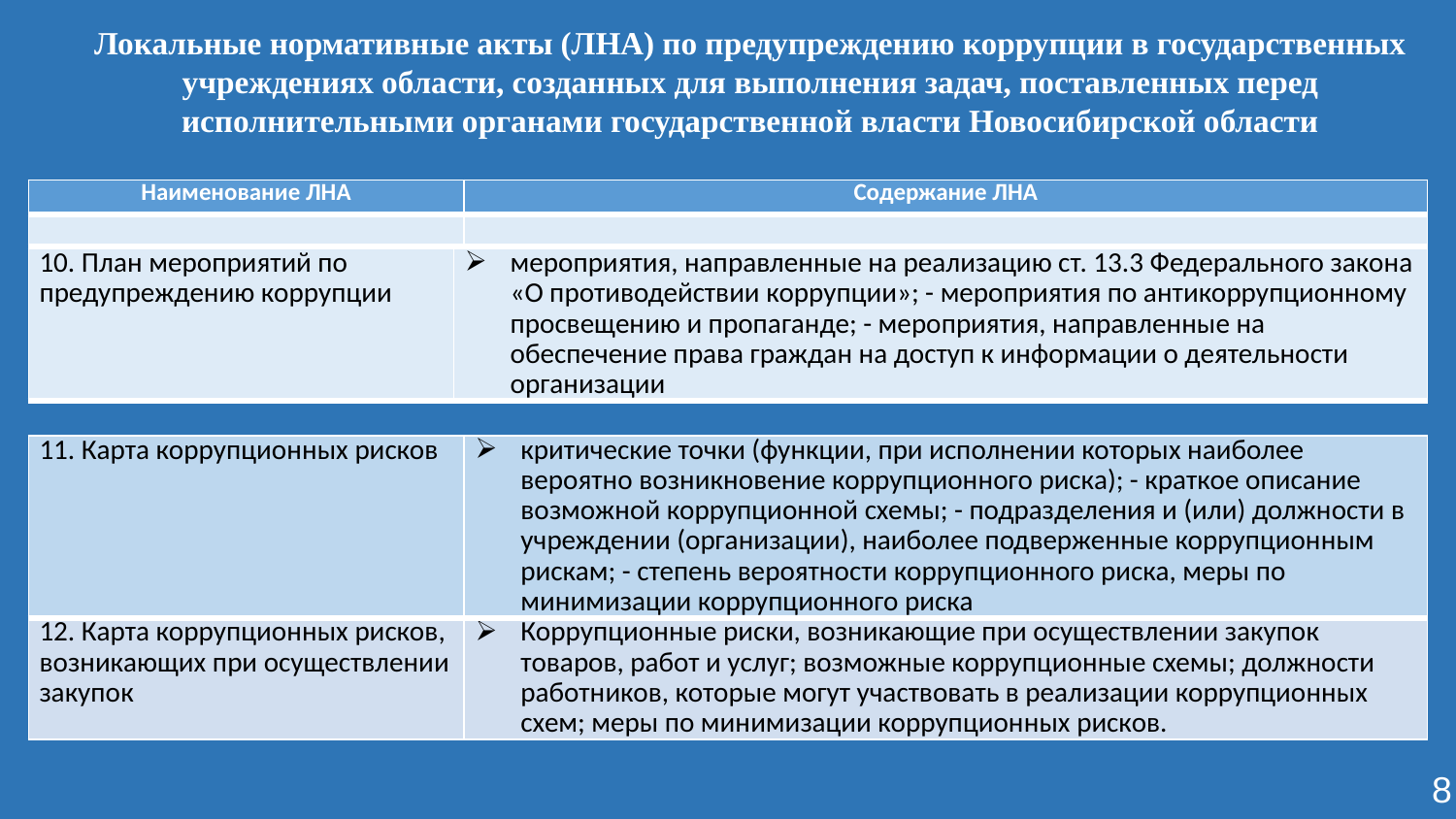

# Локальные нормативные акты (ЛНА) по предупреждению коррупции в государственных учреждениях области, созданных для выполнения задач, поставленных перед исполнительными органами государственной власти Новосибирской области
| Наименование ЛНА | Содержание ЛНА |
| --- | --- |
|  |  |
| --- | --- |
| 10. План мероприятий по предупреждению коррупции | мероприятия, направленные на реализацию ст. 13.3 Федерального закона «О противодействии коррупции»; - мероприятия по антикоррупционному просвещению и пропаганде; - мероприятия, направленные на обеспечение права граждан на доступ к информации о деятельности организации |
| --- | --- |
| 11. Карта коррупционных рисков | критические точки (функции, при исполнении которых наиболее вероятно возникновение коррупционного риска); - краткое описание возможной коррупционной схемы; - подразделения и (или) должности в учреждении (организации), наиболее подверженные коррупционным рискам; - степень вероятности коррупционного риска, меры по минимизации коррупционного риска |
| --- | --- |
| 12. Карта коррупционных рисков, возникающих при осуществлении закупок | Коррупционные риски, возникающие при осуществлении закупок товаров, работ и услуг; возможные коррупционные схемы; должности работников, которые могут участвовать в реализации коррупционных схем; меры по минимизации коррупционных рисков. |
8